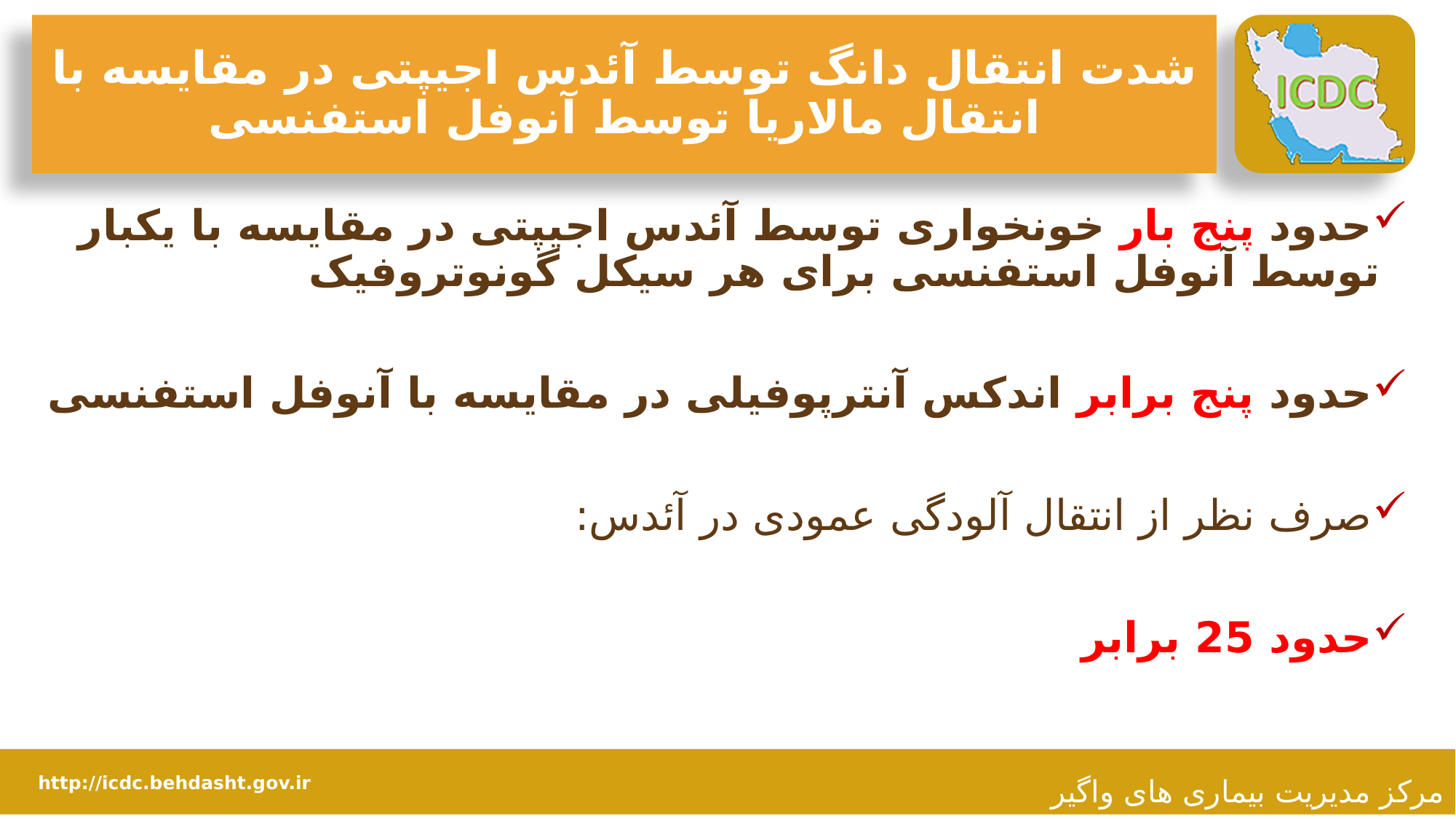

# شدت انتقال دانگ توسط آئدس اجیپتی در مقایسه با انتقال مالاریا توسط آنوفل استفنسی
حدود پنج بار خونخواری توسط آئدس اجیپتی در مقایسه با یکبار توسط آنوفل استفنسی برای هر سیکل گونوتروفیک

حدود پنج برابر اندکس آنترپوفیلی در مقایسه با آنوفل استفنسی

صرف نظر از انتقال آلودگی عمودی در آئدس:

حدود 25 برابر